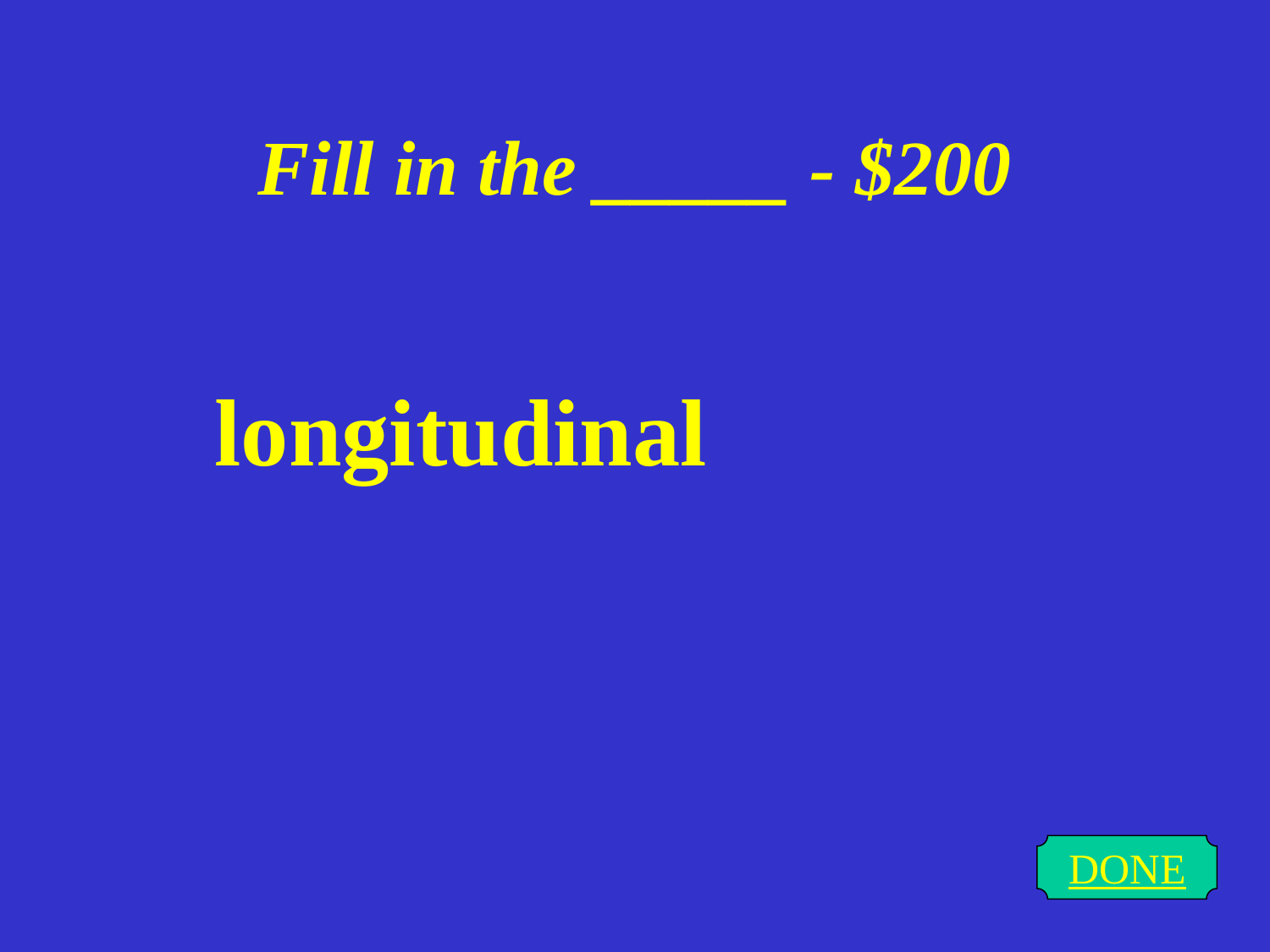

# Fill in the _____ - $200
longitudinal

DONE